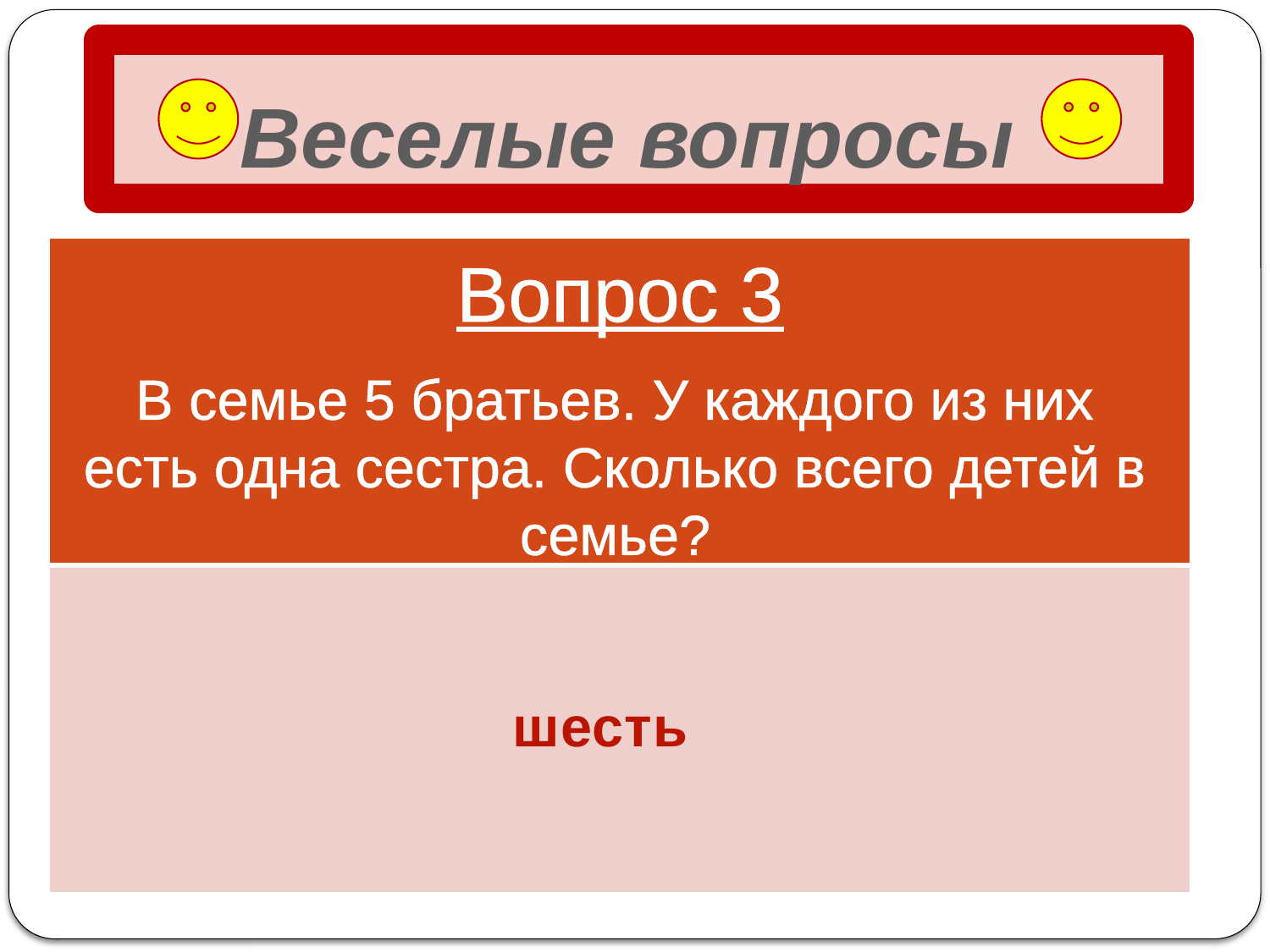

# Веселые вопросы

Вопрос 3
|  |
| --- |
|  |
В семье 5 братьев. У каждого из них есть одна сестра. Сколько всего детей в семье?
шесть